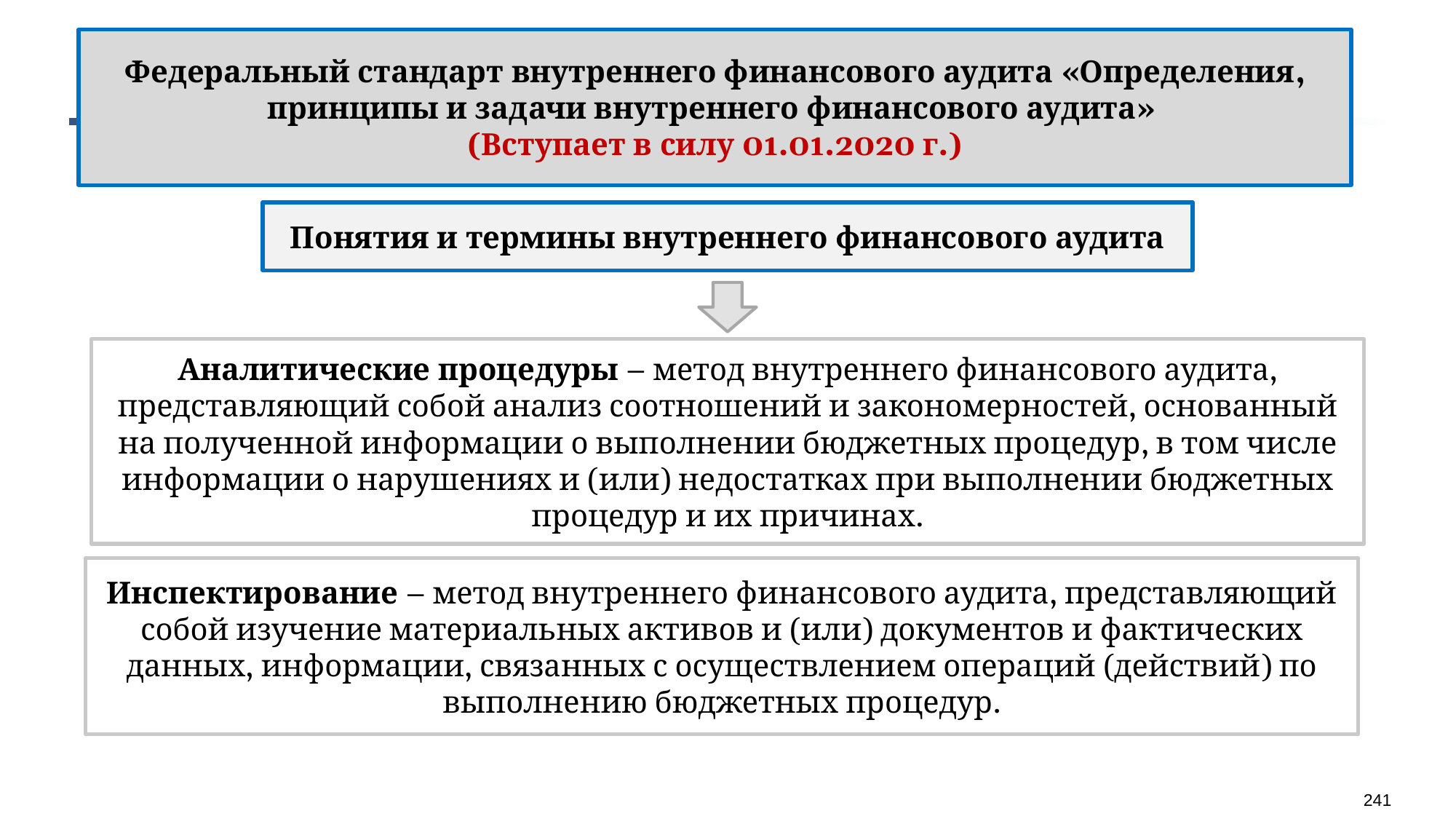

Федеральный стандарт внутреннего финансового аудита «Определения, принципы и задачи внутреннего финансового аудита»
(Вступает в силу 01.01.2020 г.)
Понятия и термины внутреннего финансового аудита

Аналитические процедуры – метод внутреннего финансового аудита, представляющий собой анализ соотношений и закономерностей, основанный на полученной информации о выполнении бюджетных процедур, в том числе информации о нарушениях и (или) недостатках при выполнении бюджетных процедур и их причинах.
Инспектирование – метод внутреннего финансового аудита, представляющий собой изучение материальных активов и (или) документов и фактических данных, информации, связанных с осуществлением операций (действий) по выполнению бюджетных процедур.